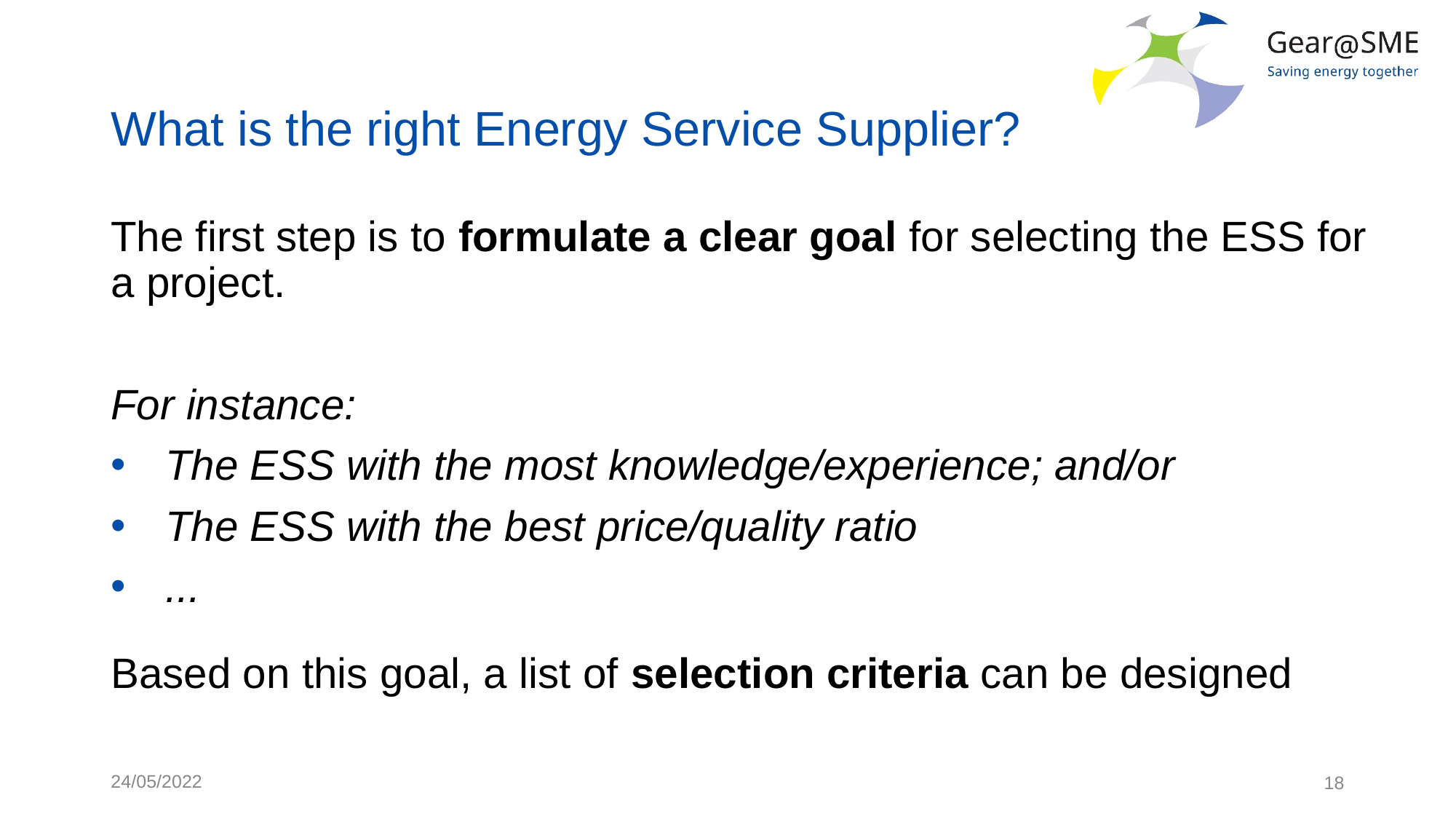

# What is the right Energy Service Supplier?
The first step is to formulate a clear goal for selecting the ESS for a project.

For instance:
The ESS with the most knowledge/experience; and/or
The ESS with the best price/quality ratio
...

Based on this goal, a list of selection criteria can be designed

24/05/2022
18